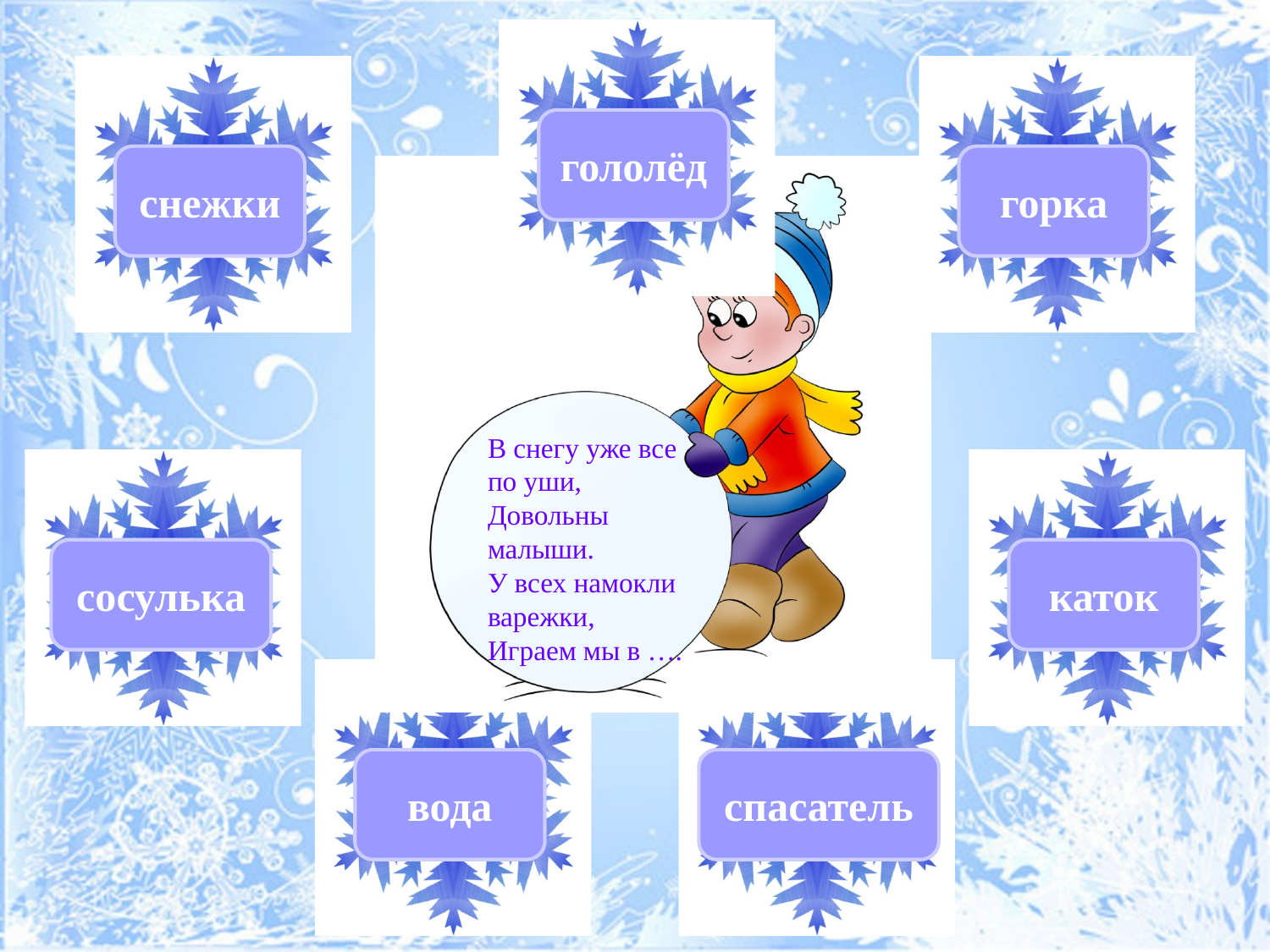

гололёд

снежки

горка

В снегу уже все
по уши,
Довольны малыши.
У всех намокли варежки,
Играем мы в ….

сосулька

каток

вода

спасатель